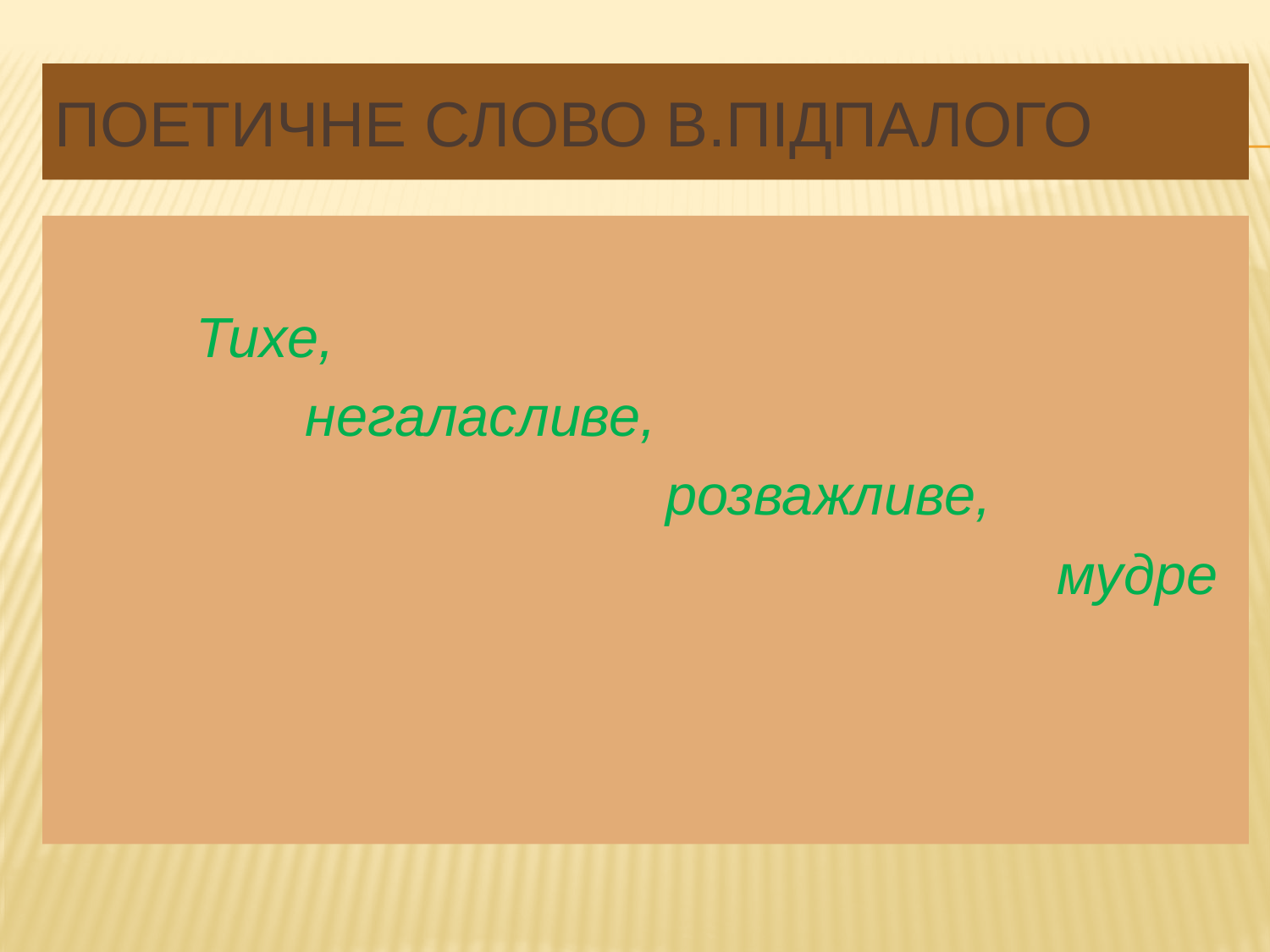

# Поетичне слово В.Підпалого

         Тихе,
                негаласливе,
                                       розважливе,
                                                                мудре